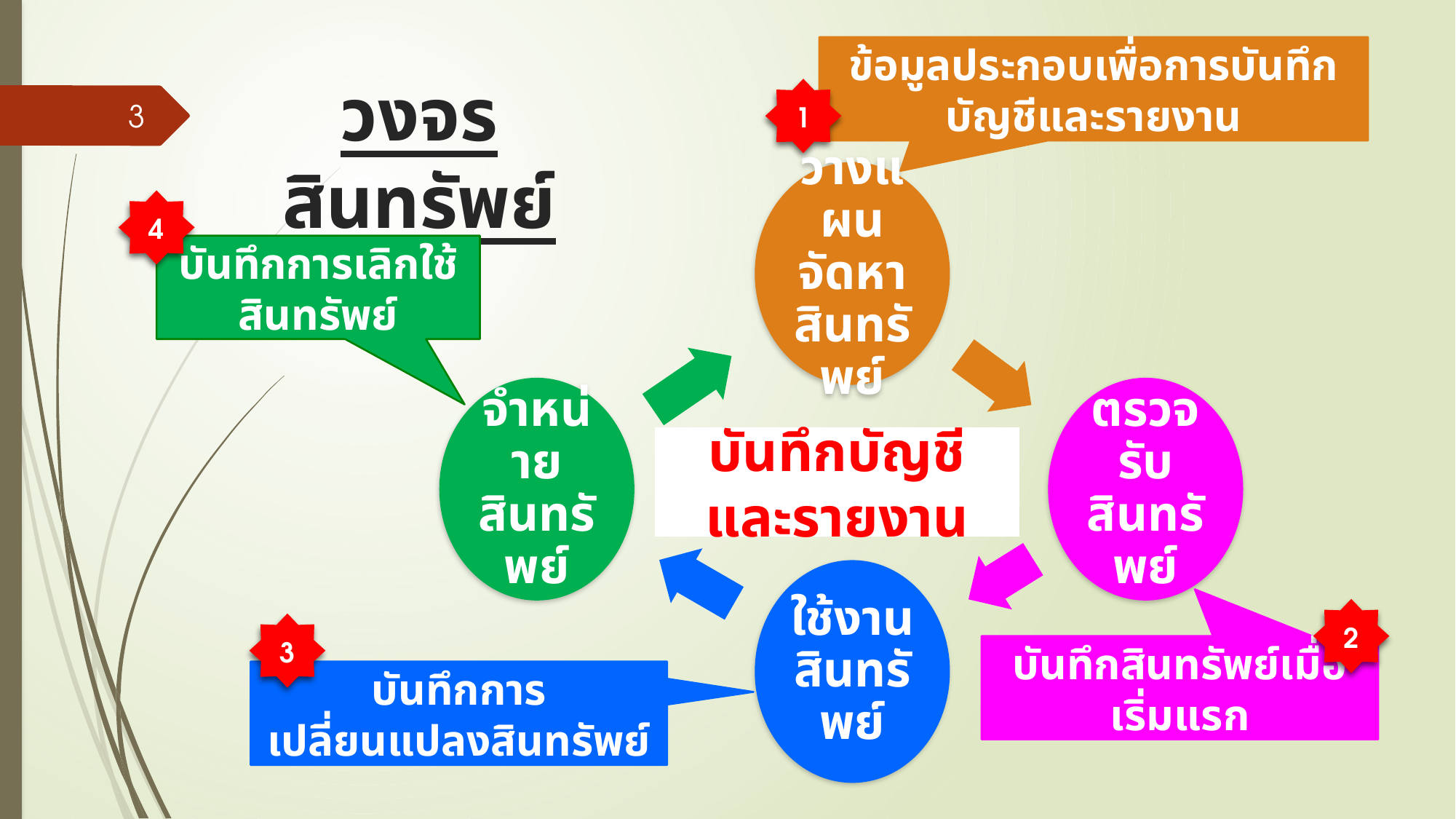

ข้อมูลประกอบเพื่อการบันทึกบัญชีและรายงาน
# วงจรสินทรัพย์
1
3
วางแผนจัดหาสินทรัพย์

ตรวจรับสินทรัพย์

ใช้งานสินทรัพย์

จำหน่ายสินทรัพย์

4
บันทึกการเลิกใช้สินทรัพย์
บันทึกบัญชีและรายงาน
2
3
บันทึกสินทรัพย์เมื่อเริ่มแรก
บันทึกการเปลี่ยนแปลงสินทรัพย์